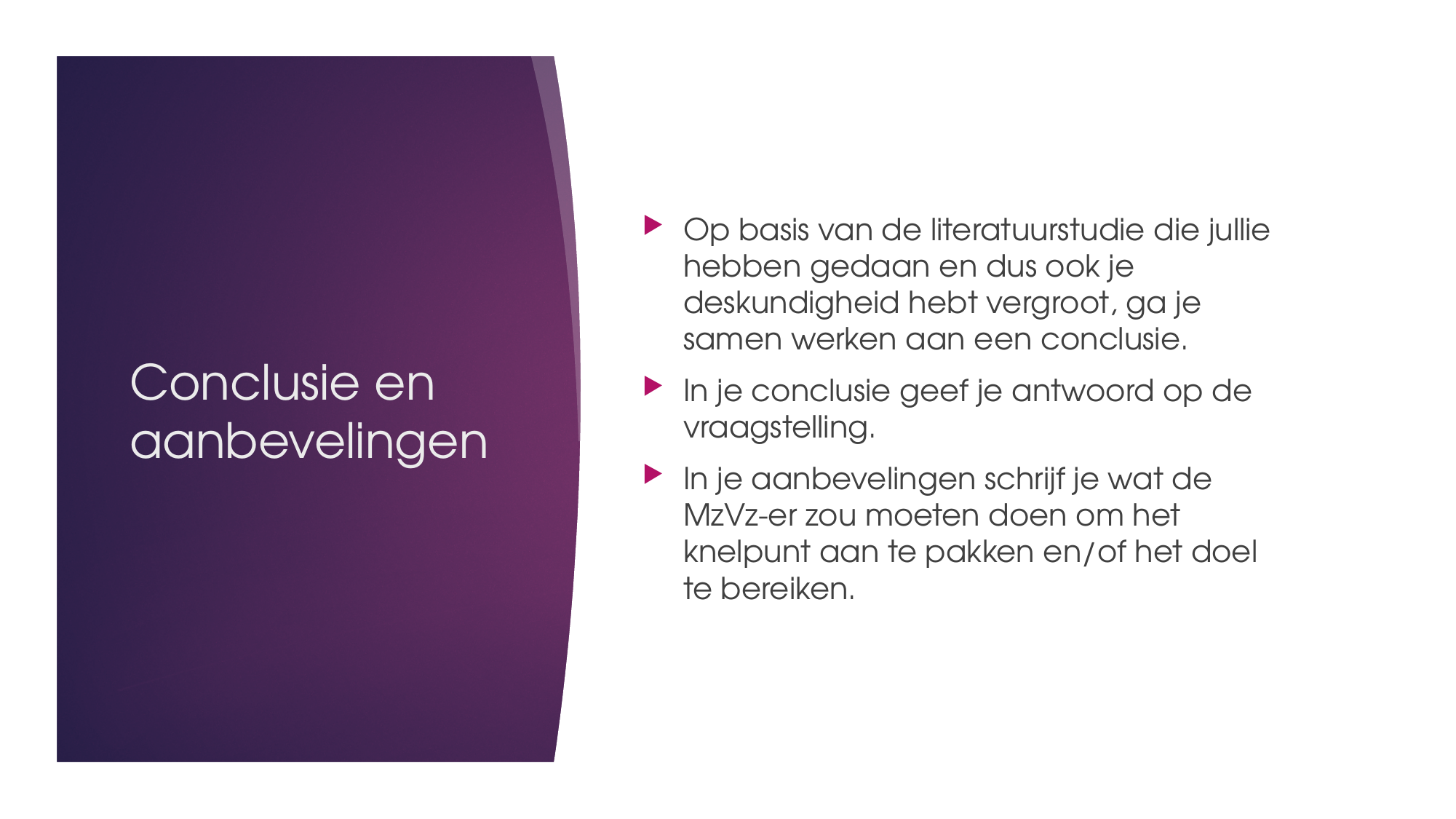

Op basis van de literatuurstudie die jullie hebben gedaan en dus ook je deskundigheid hebt vergroot, ga je samen werken aan een conclusie.
In je conclusie geef je antwoord op de vraagstelling.
In je aanbevelingen schrijf je wat de MzVz-er zou moeten doen om het knelpunt aan te pakken en/of het doel te bereiken.
# Conclusie en aanbevelingen